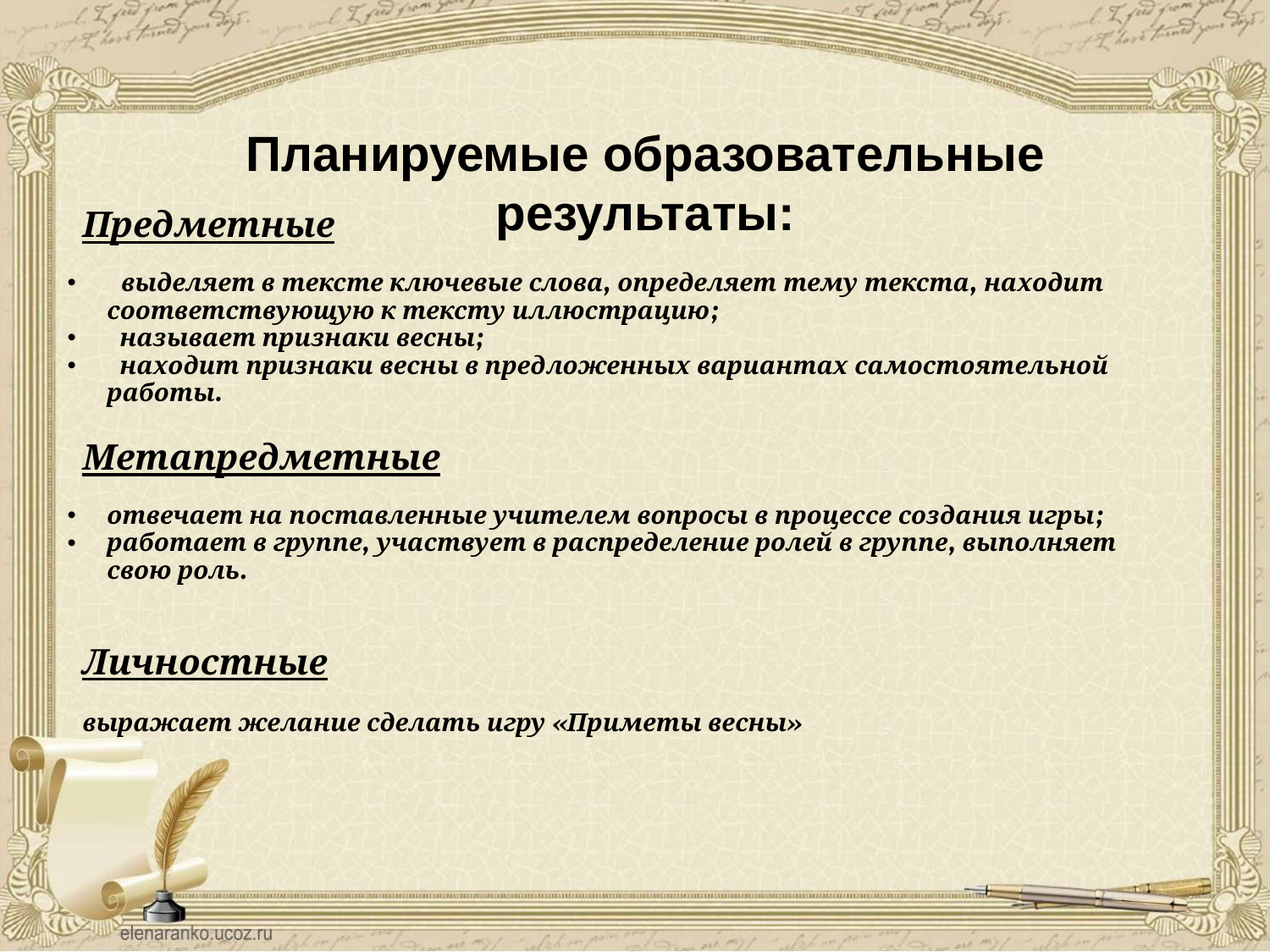

# Планируемые образовательные результаты:
Предметные
  выделяет в тексте ключевые слова, определяет тему текста, находит соответствующую к тексту иллюстрацию;
  называет признаки весны;
  находит признаки весны в предложенных вариантах самостоятельной работы.

Метапредметные
отвечает на поставленные учителем вопросы в процессе создания игры;
работает в группе, участвует в распределение ролей в группе, выполняет свою роль.

Личностные
выражает желание сделать игру «Приметы весны»